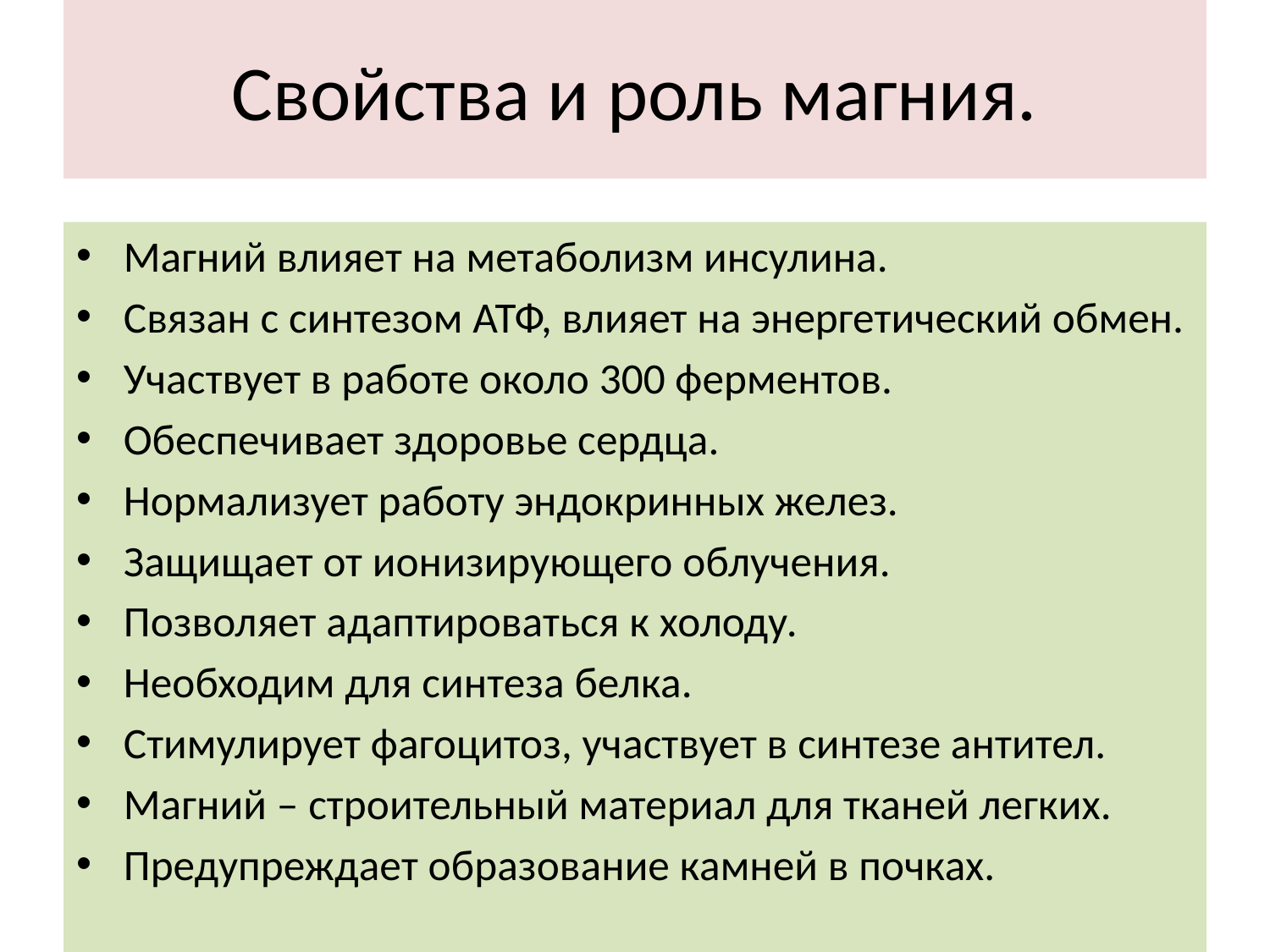

# Свойства и роль магния.
Магний влияет на метаболизм инсулина.
Связан с синтезом АТФ, влияет на энергетический обмен.
Участвует в работе около 300 ферментов.
Обеспечивает здоровье сердца.
Нормализует работу эндокринных желез.
Защищает от ионизирующего облучения.
Позволяет адаптироваться к холоду.
Необходим для синтеза белка.
Стимулирует фагоцитоз, участвует в синтезе антител.
Магний – строительный материал для тканей легких.
Предупреждает образование камней в почках.